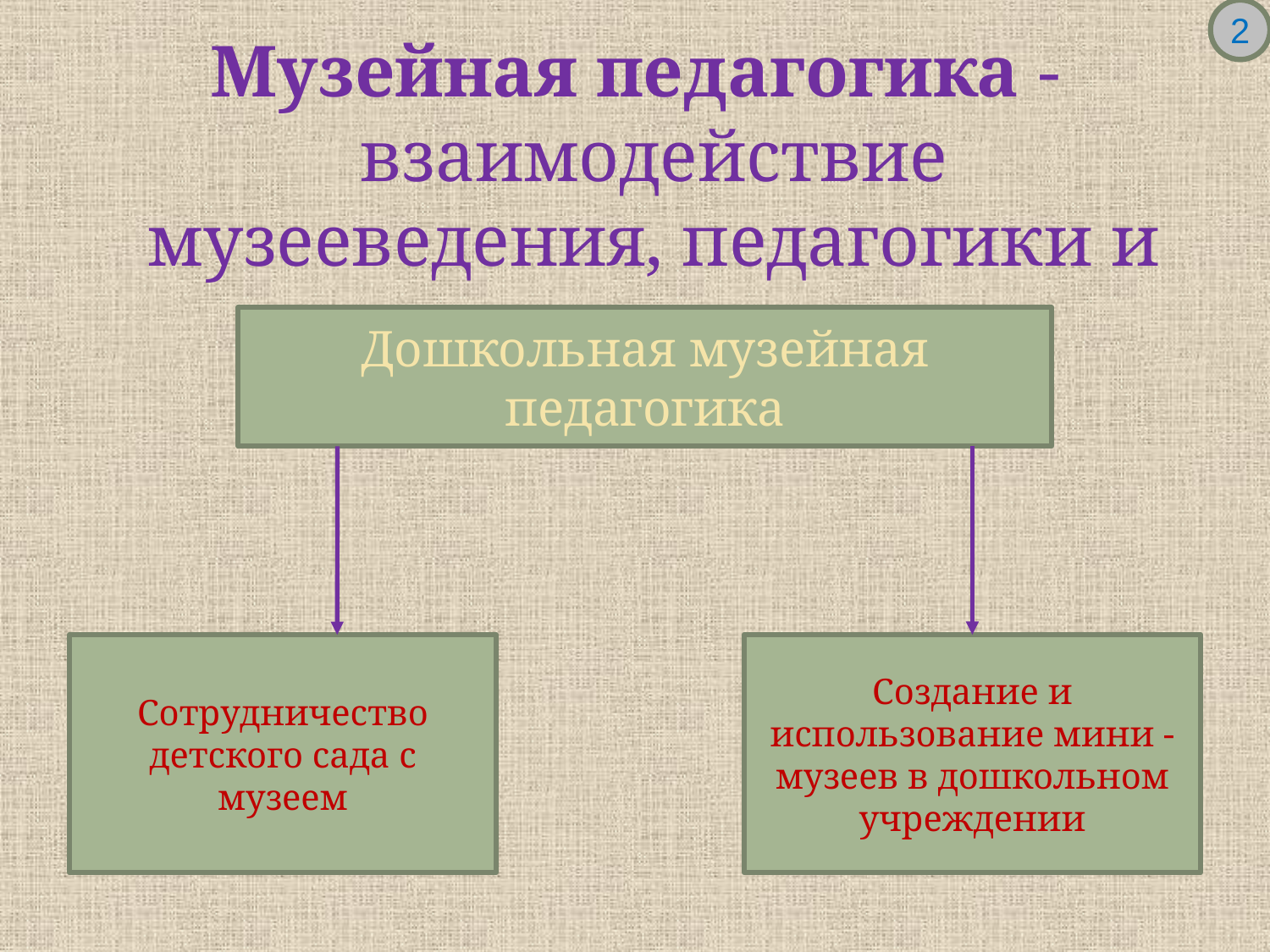

2
Музейная педагогика - взаимодействие музееведения, педагогики и психологии.

Дошкольная музейная педагогика
Сотрудничество детского сада с музеем
Создание и использование мини -музеев в дошкольном учреждении